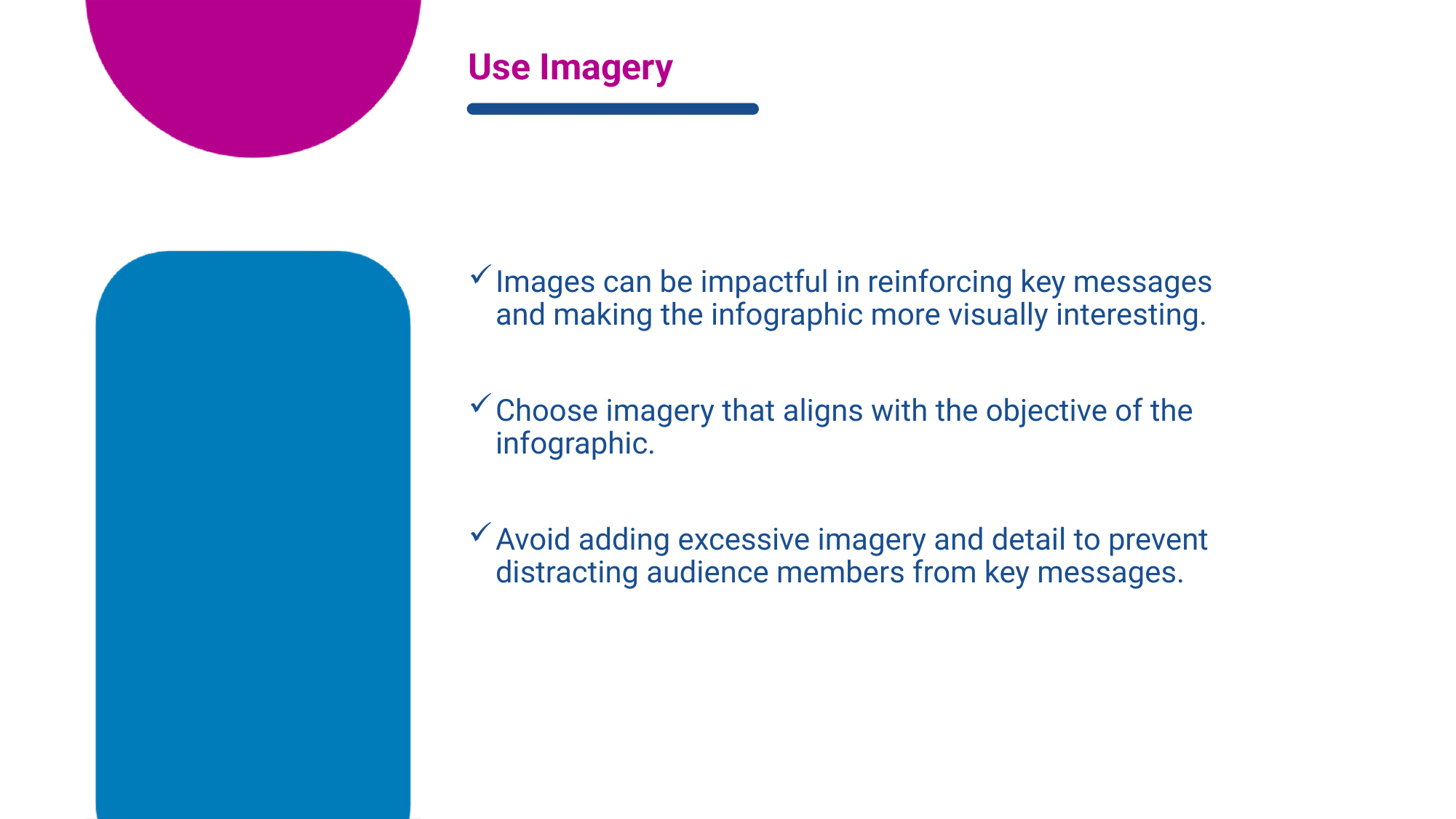

# Use Imagery
Images can be impactful in reinforcing key messages and making the infographic more visually interesting.

Choose imagery that aligns with the objective of the infographic.

Avoid adding excessive imagery and detail to prevent distracting audience members from key messages.